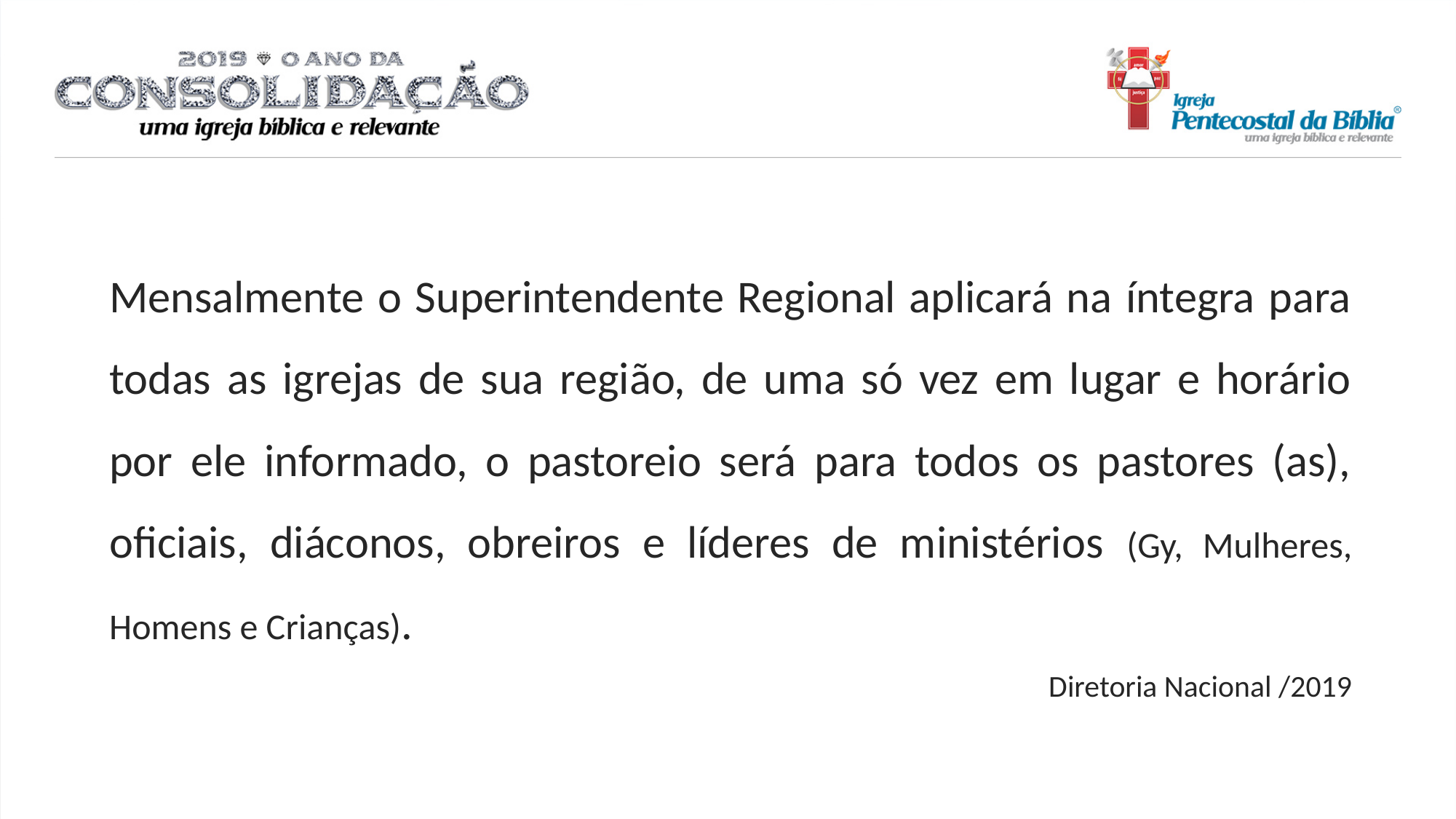

Mensalmente o Superintendente Regional aplicará na íntegra para todas as igrejas de sua região, de uma só vez em lugar e horário por ele informado, o pastoreio será para todos os pastores (as), oficiais, diáconos, obreiros e líderes de ministérios (Gy, Mulheres, Homens e Crianças).
Diretoria Nacional /2019